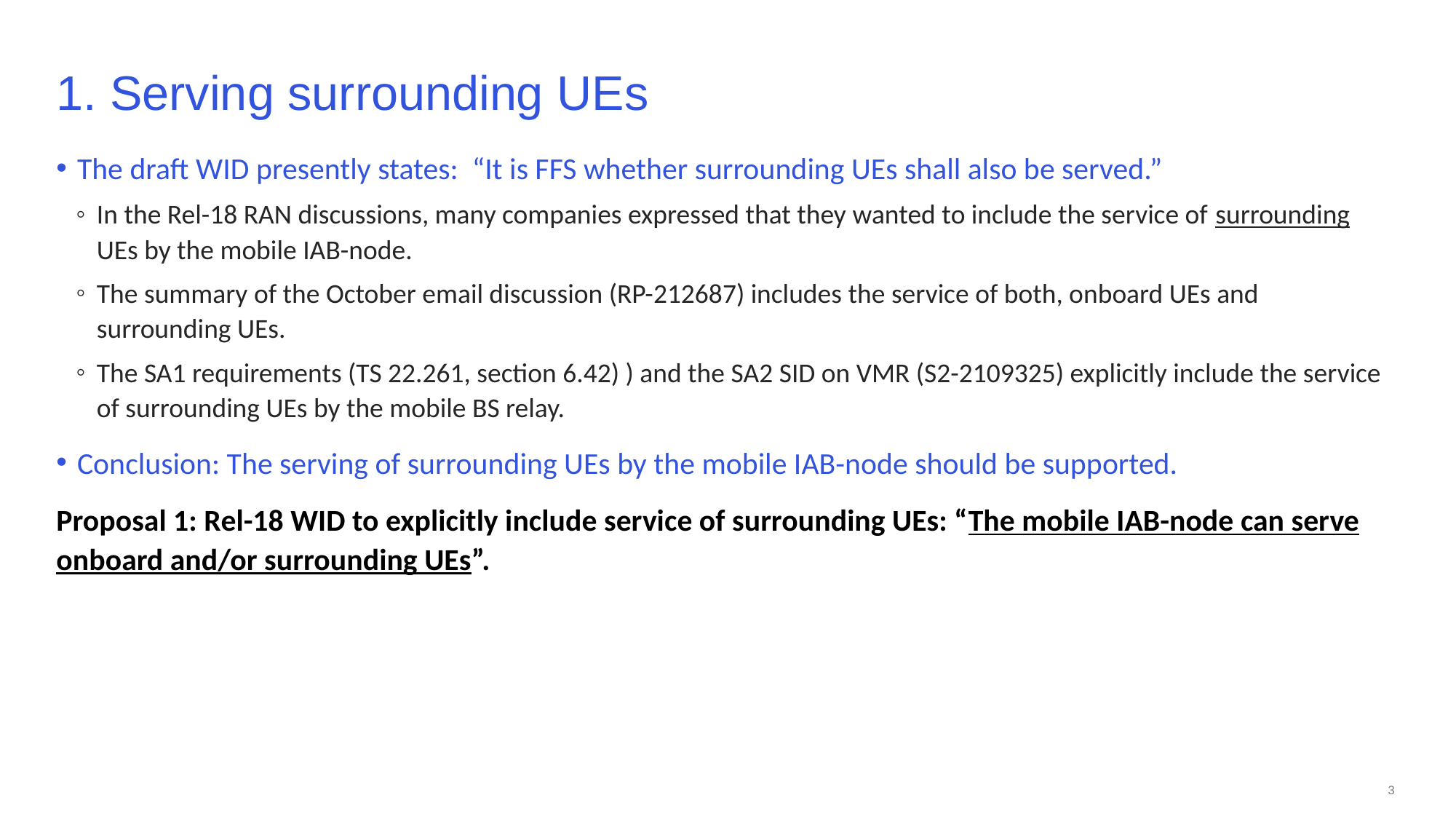

# 1. Serving surrounding UEs
The draft WID presently states:  “It is FFS whether surrounding UEs shall also be served.”
In the Rel-18 RAN discussions, many companies expressed that they wanted to include the service of surrounding UEs by the mobile IAB-node.
The summary of the October email discussion (RP-212687) includes the service of both, onboard UEs and surrounding UEs.
The SA1 requirements (TS 22.261, section 6.42) ) and the SA2 SID on VMR (S2-2109325) explicitly include the service of surrounding UEs by the mobile BS relay.
Conclusion: The serving of surrounding UEs by the mobile IAB-node should be supported.
Proposal 1: Rel-18 WID to explicitly include service of surrounding UEs: “The mobile IAB-node can serve onboard and/or surrounding UEs”.